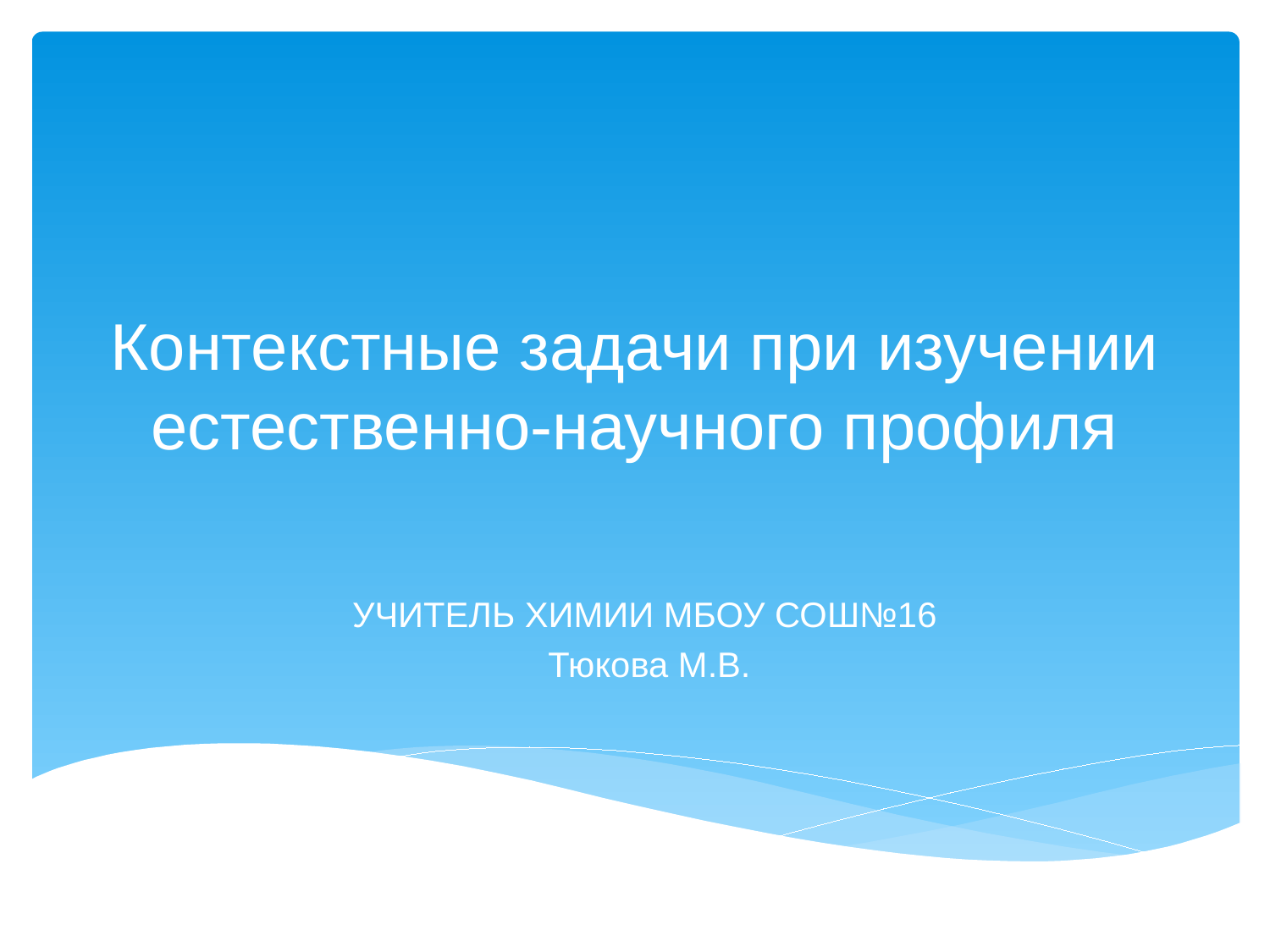

# Контекстные задачи при изучении естественно-научного профиля
УЧИТЕЛЬ ХИМИИ МБОУ СОШ№16
Тюкова М.В.